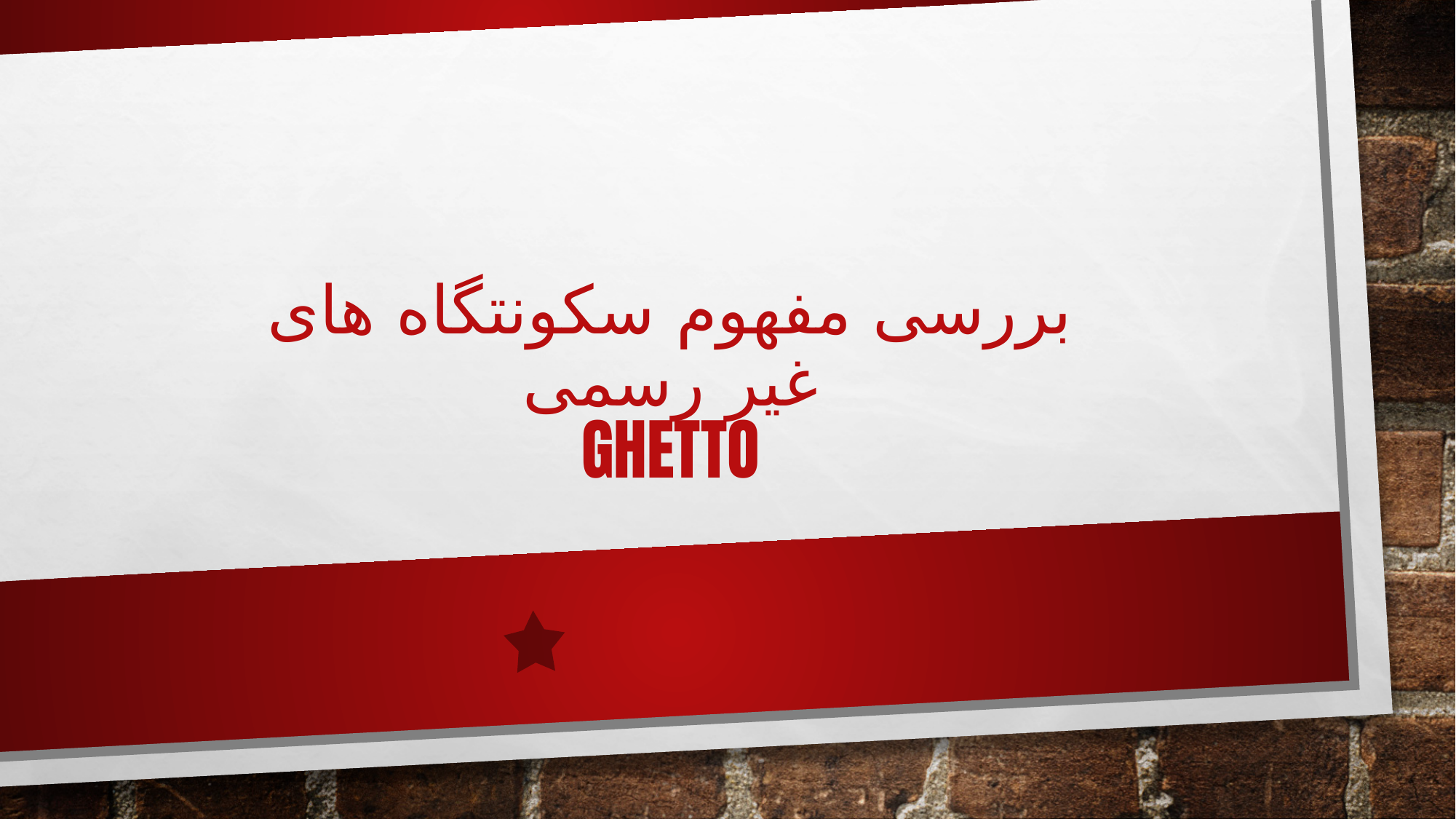

# بررسی مفهوم سکونتگاه های غیر رسمی Ghetto